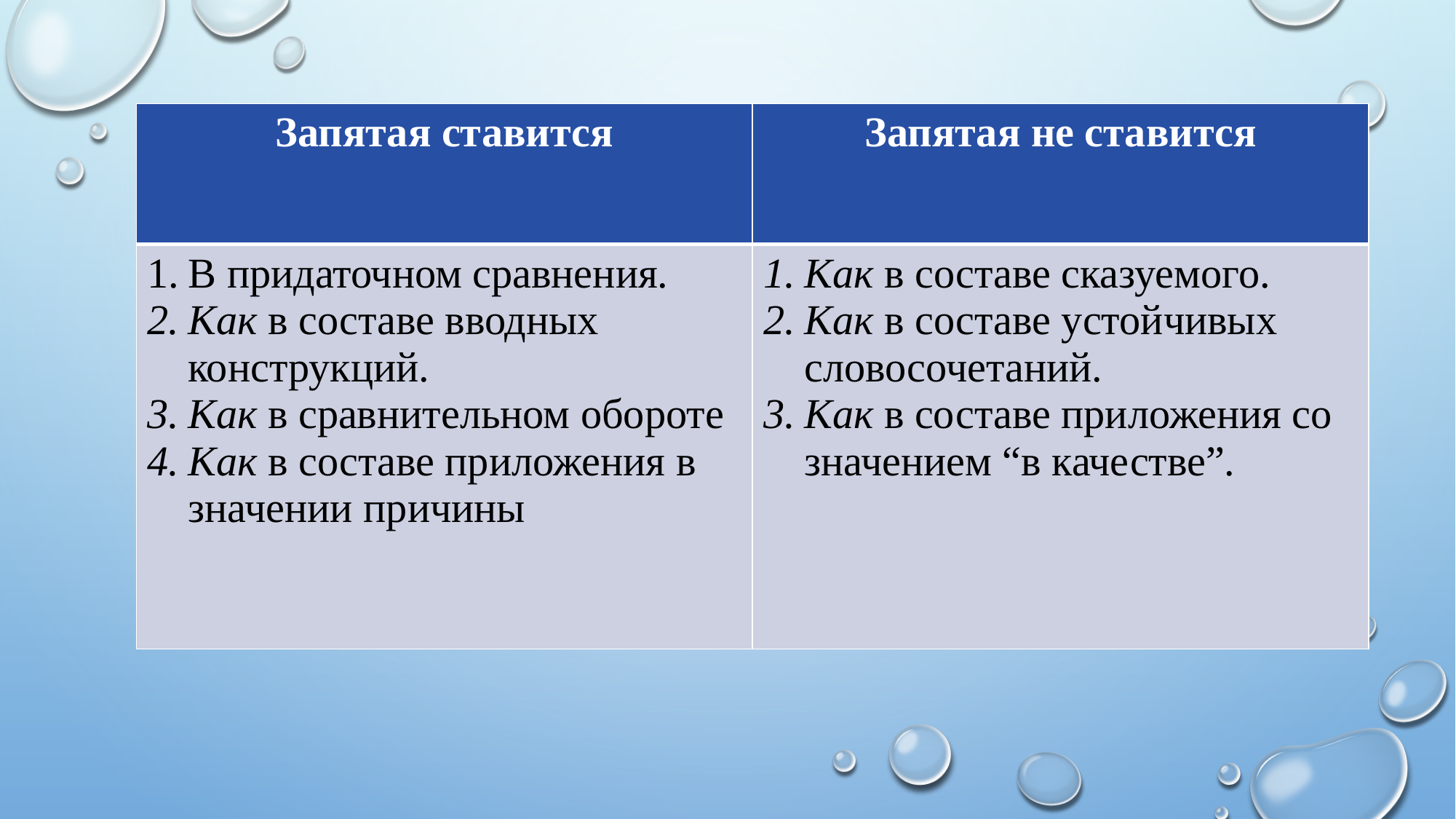

| Запятая ставится | Запятая не ставится |
| --- | --- |
| В придаточном сравнения. Как в составе вводных конструкций. Как в сравнительном обороте Как в составе приложения в значении причины | Как в составе сказуемого. Как в составе устойчивых словосочетаний. Как в составе приложения со значением “в качестве”. |